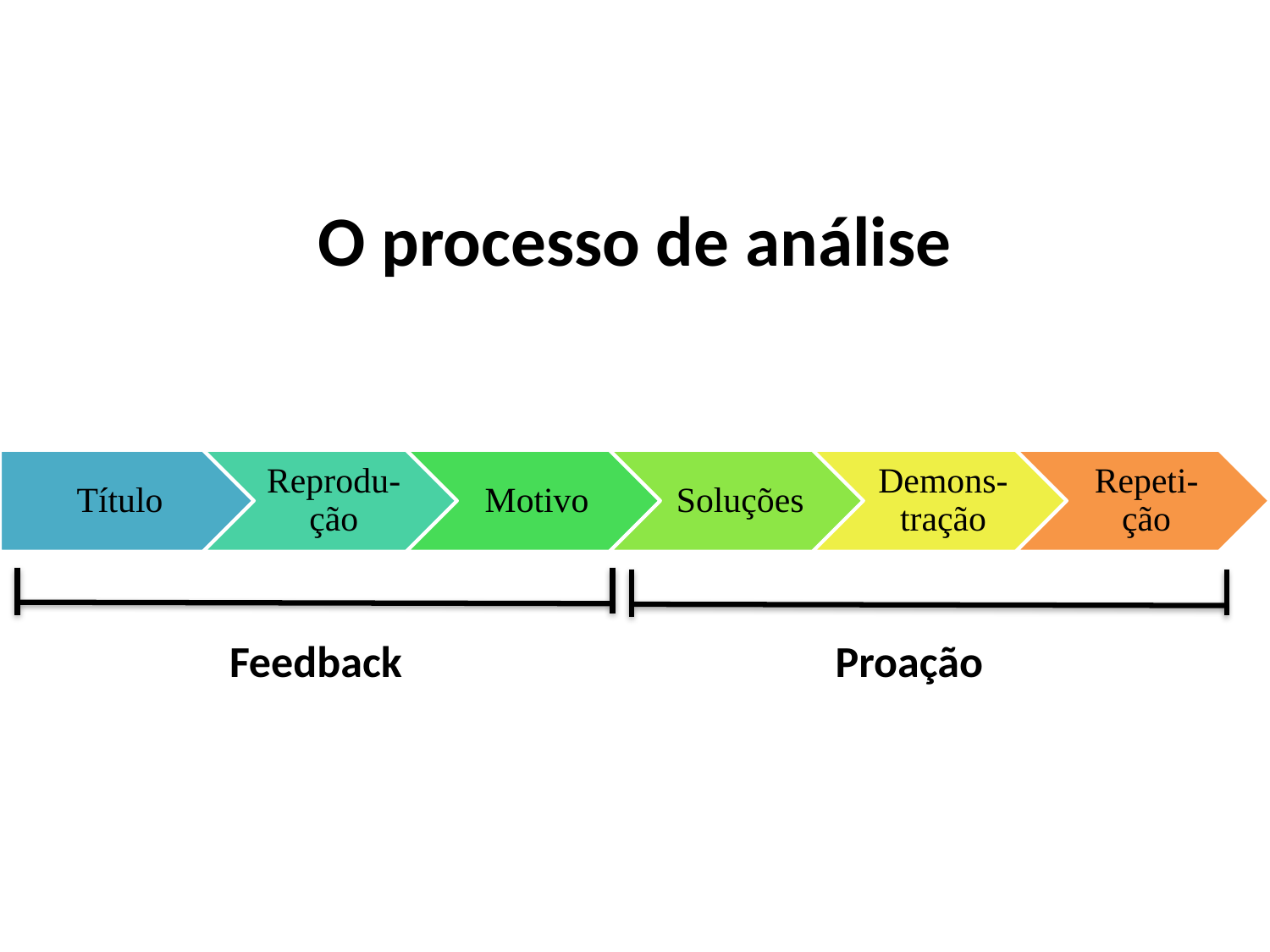

Título
Reprodu-ção
Motivo
Soluções
Demons-tração
Repeti-ção
O processo de análise
Feedback
Proação